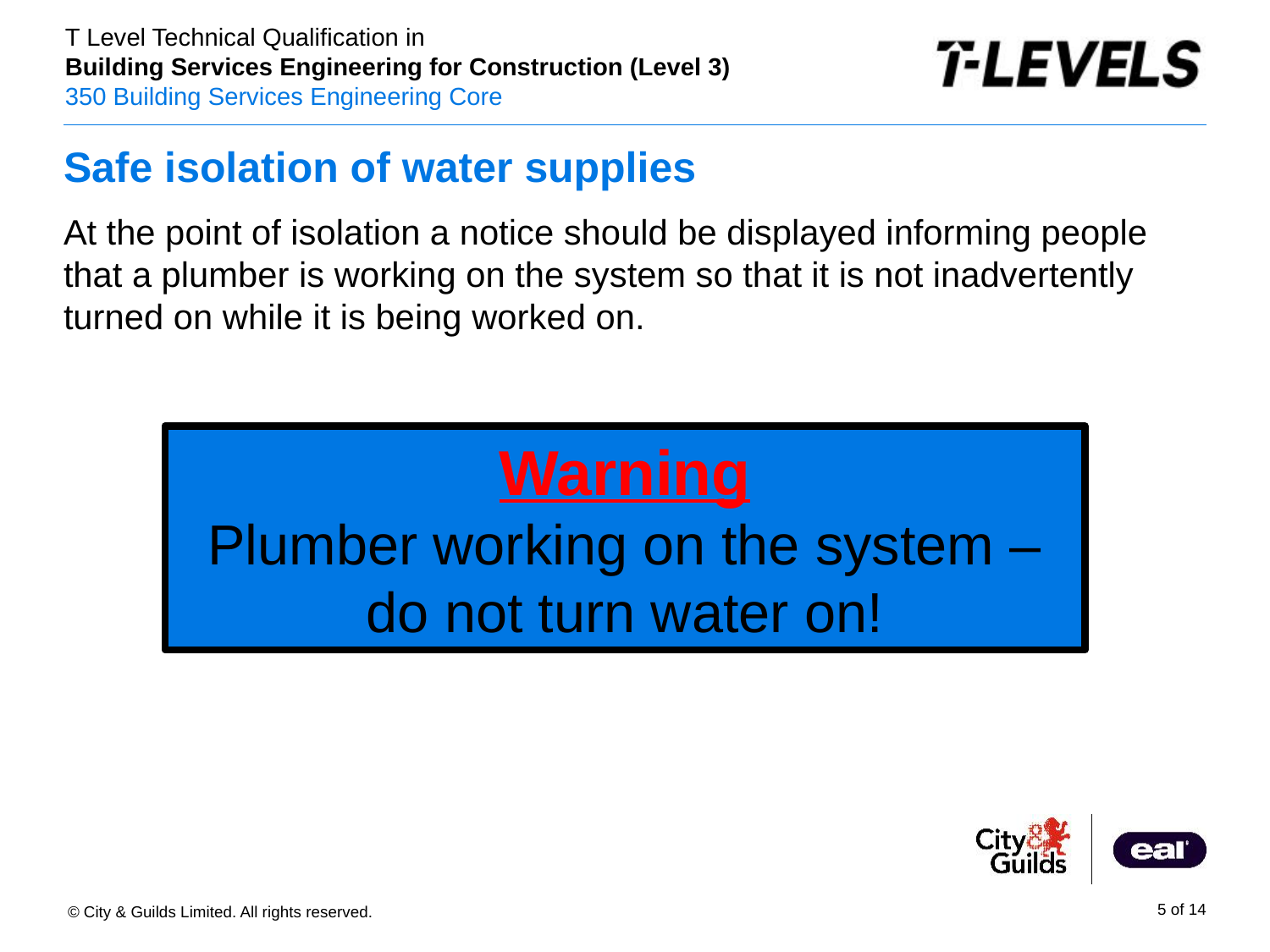

# Safe isolation of water supplies
At the point of isolation a notice should be displayed informing people that a plumber is working on the system so that it is not inadvertently turned on while it is being worked on.

Warning
Plumber working on the system – do not turn water on!